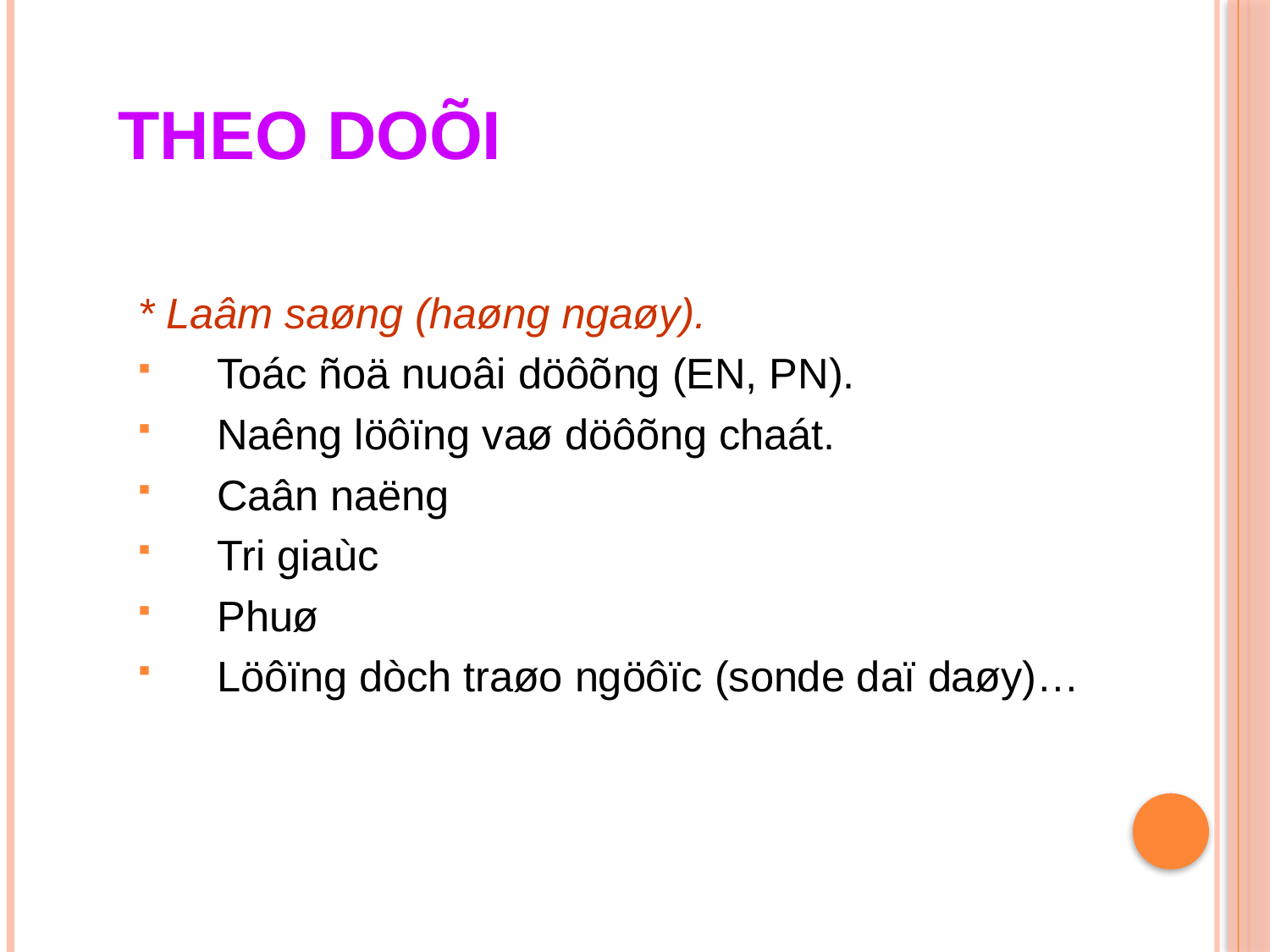

# Theo doõi
* Laâm saøng (haøng ngaøy).
Toác ñoä nuoâi döôõng (EN, PN).
Naêng löôïng vaø döôõng chaát.
Caân naëng
Tri giaùc
Phuø
Löôïng dòch traøo ngöôïc (sonde daï daøy)…